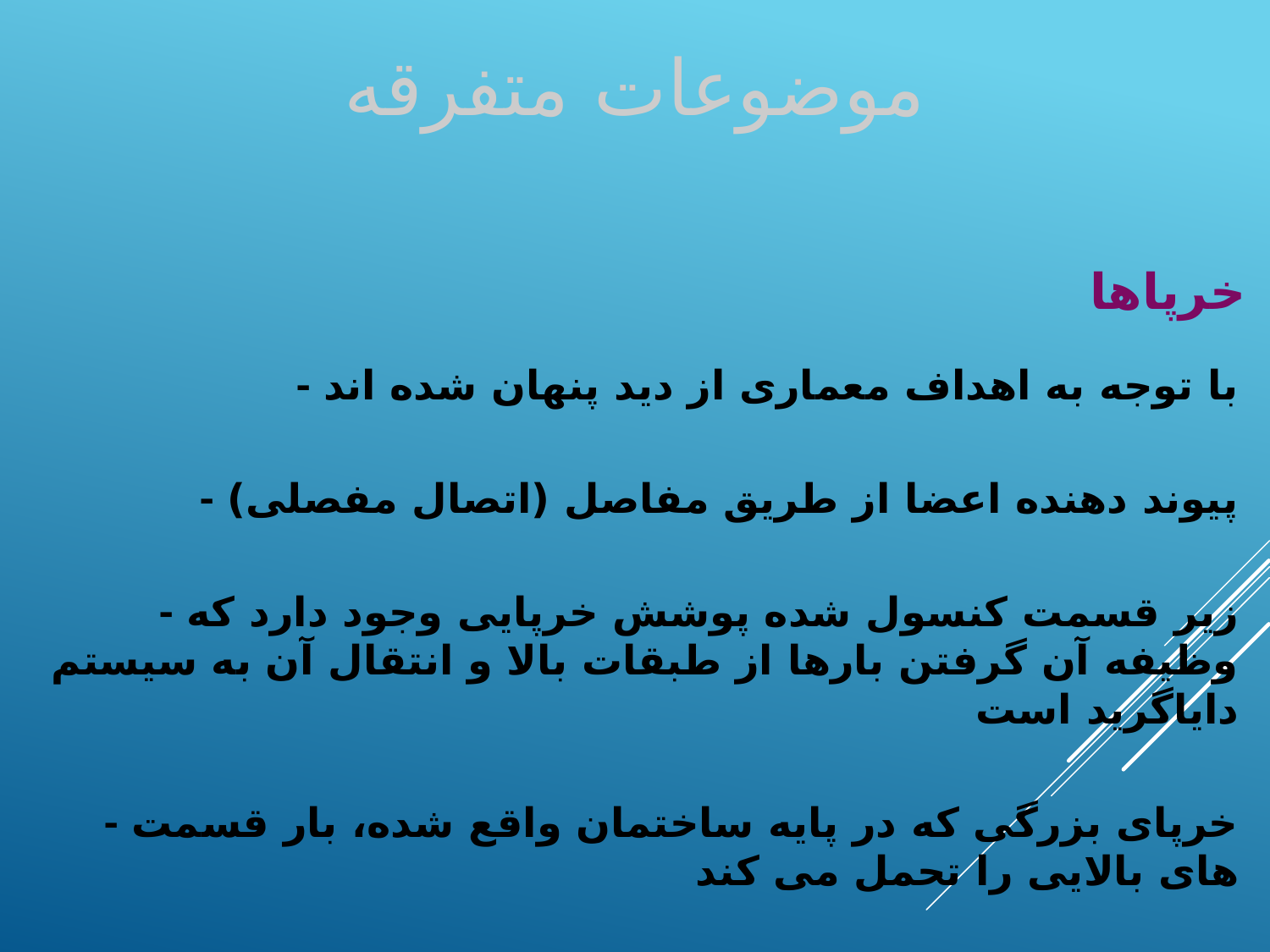

موضوعات متفرقه
خرپاها
- با توجه به اهداف معماری از دید پنهان شده اند

- پیوند دهنده اعضا از طریق مفاصل (اتصال مفصلی)

- زیر قسمت کنسول شده پوشش خرپایی وجود دارد که وظیفه آن گرفتن بارها از طبقات بالا و انتقال آن به سیستم دایاگرید است

- خرپای بزرگی که در پایه ساختمان واقع شده، بار قسمت های بالایی را تحمل می کند